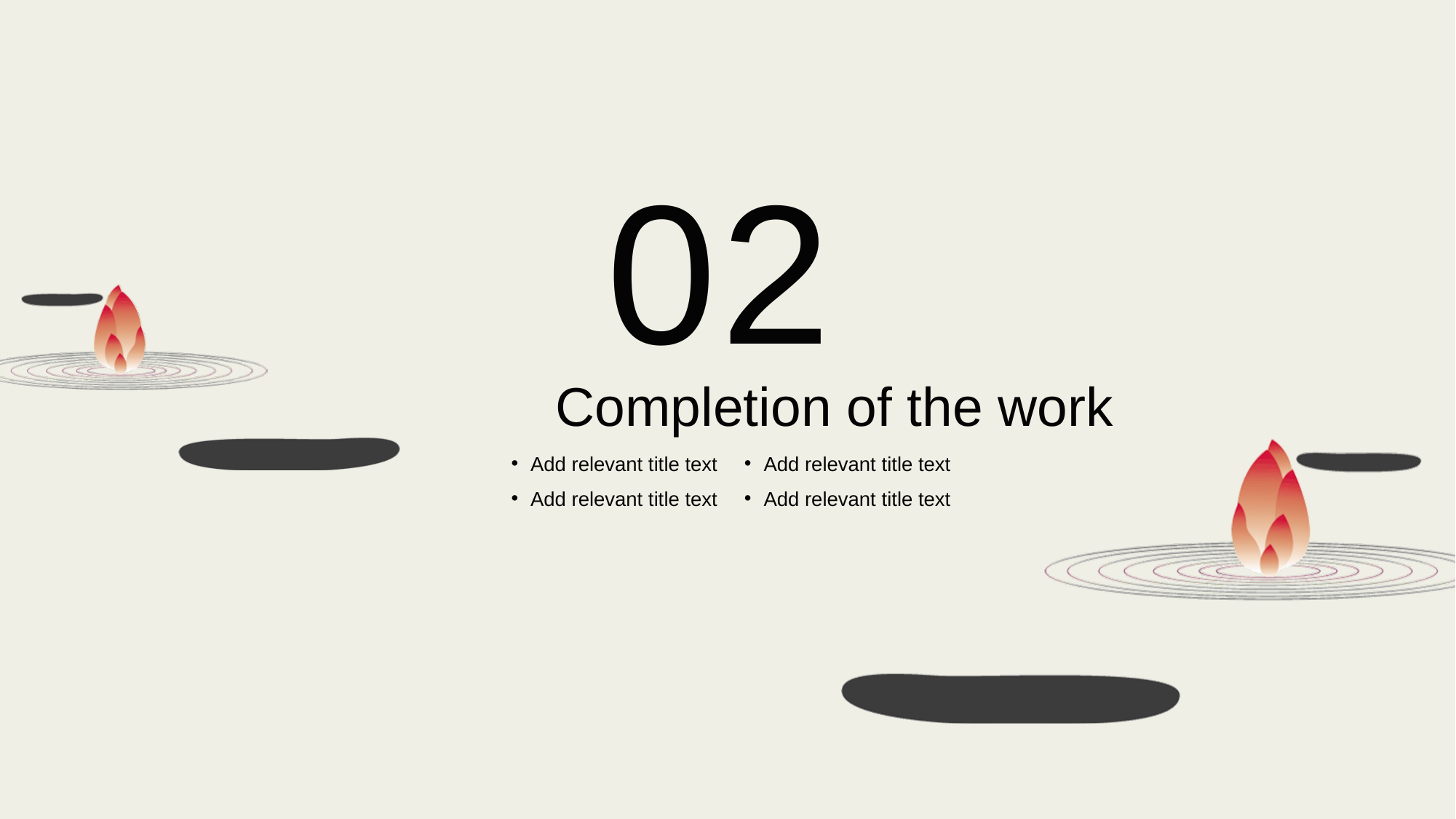

02
Completion of the work
Add relevant title text
Add relevant title text
Add relevant title text
Add relevant title text